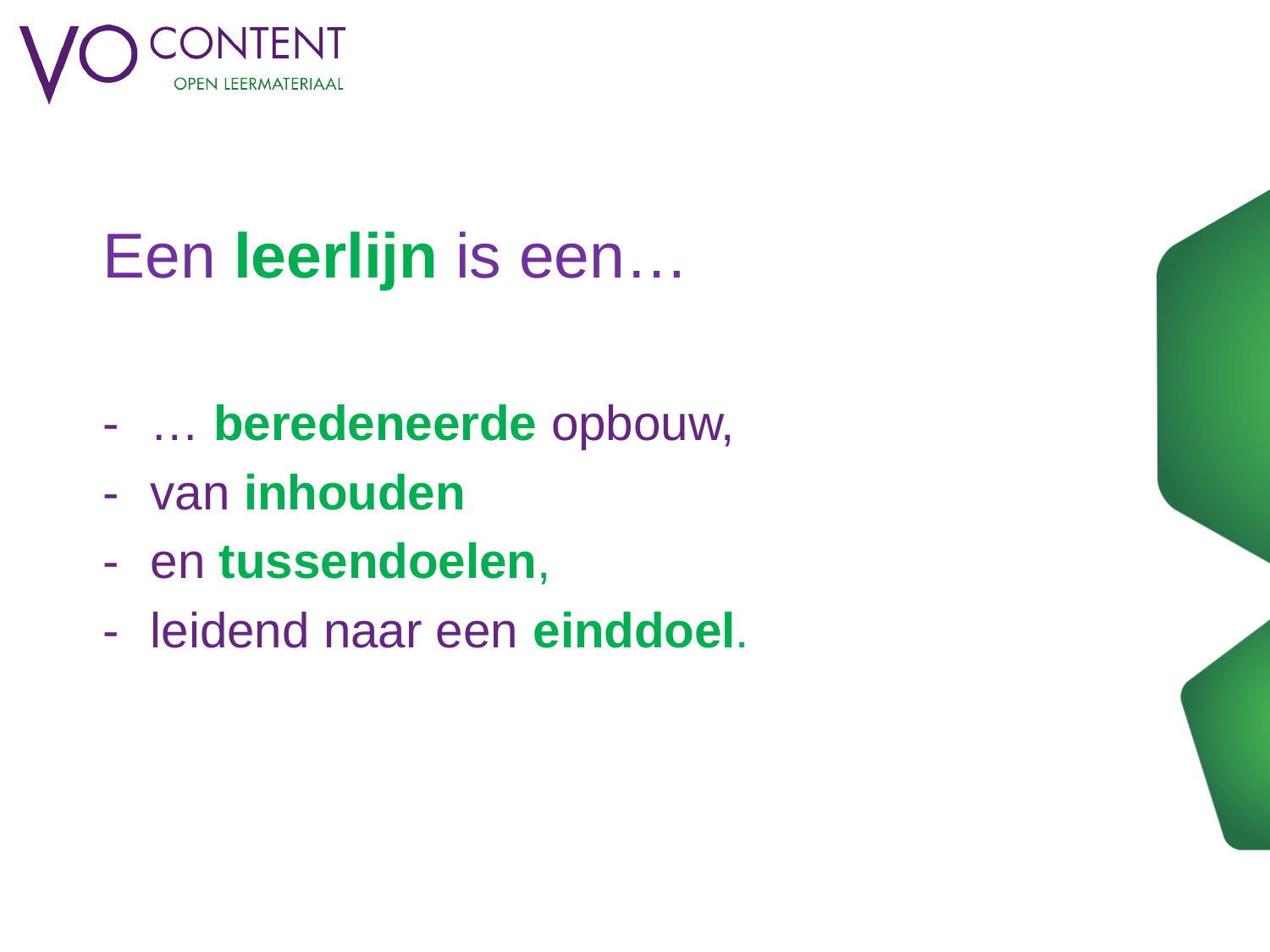

# Een leerlijn is een…
-	… beredeneerde opbouw,
-	van inhouden
-	en tussendoelen,
-	leidend naar een einddoel.